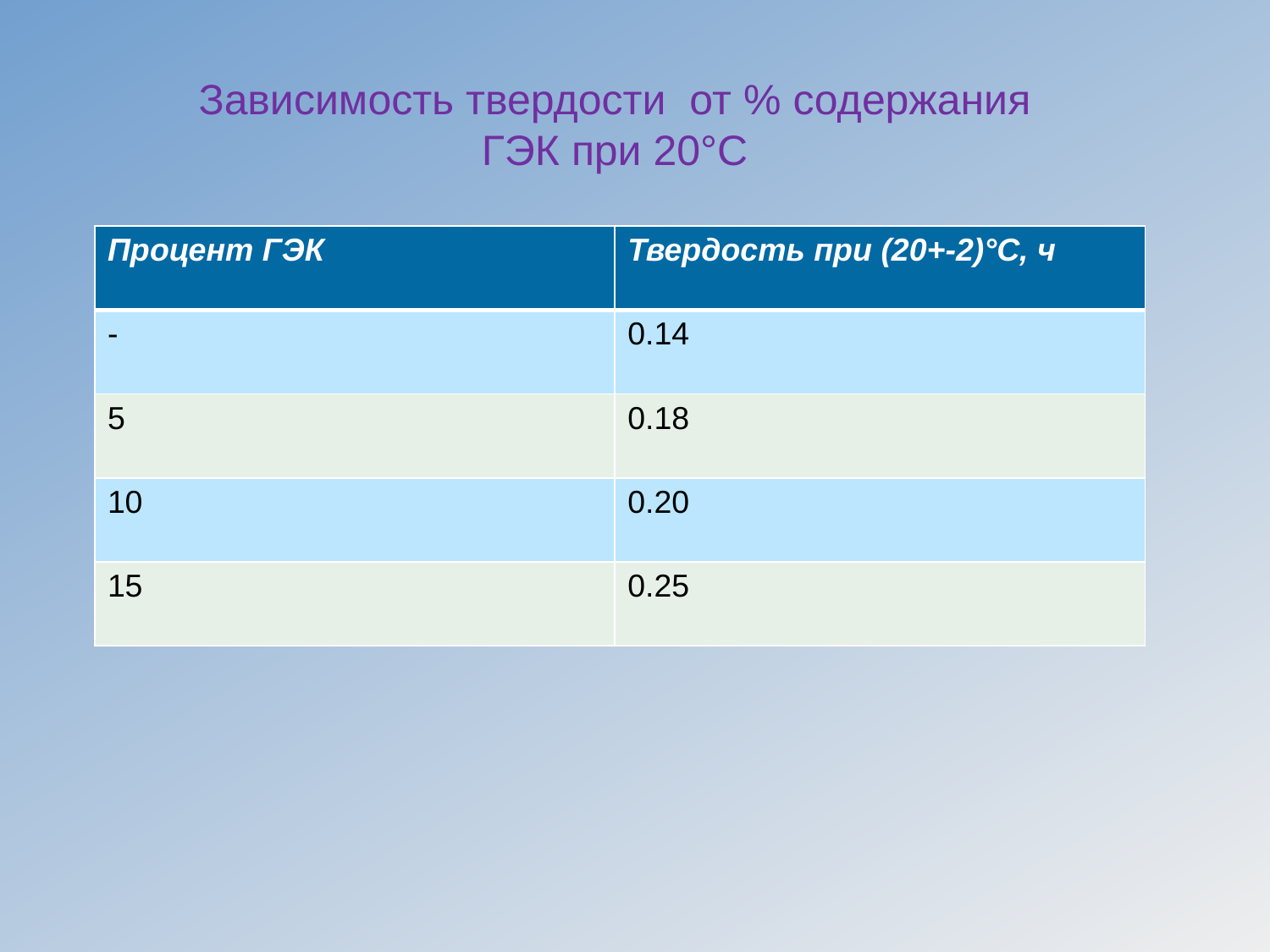

Зависимость твердости  от % содержания ГЭК при 20°С
| Процент ГЭК | Твердость при (20+-2)°С, ч |
| --- | --- |
| - | 0.14 |
| 5 | 0.18 |
| 10 | 0.20 |
| 15 | 0.25 |